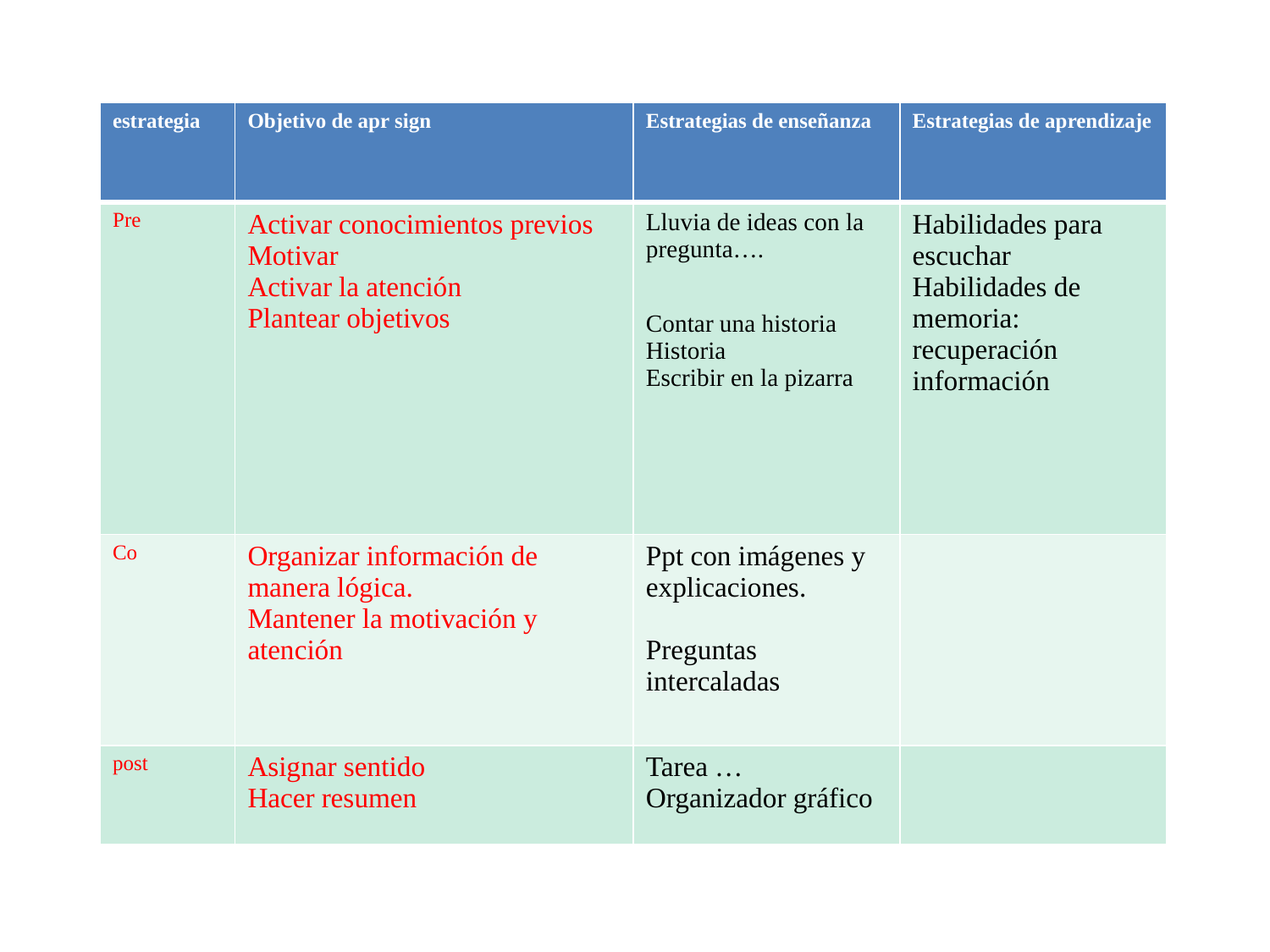

| estrategia | Objetivo de apr sign | Estrategias de enseñanza | Estrategias de aprendizaje |
| --- | --- | --- | --- |
| Pre | Activar conocimientos previos Motivar Activar la atención Plantear objetivos | Lluvia de ideas con la pregunta…. Contar una historia Historia Escribir en la pizarra | Habilidades para escuchar Habilidades de memoria: recuperación información |
| Co | Organizar información de manera lógica. Mantener la motivación y atención | Ppt con imágenes y explicaciones. Preguntas intercaladas |  |
| post | Asignar sentido Hacer resumen | Tarea … Organizador gráfico |  |